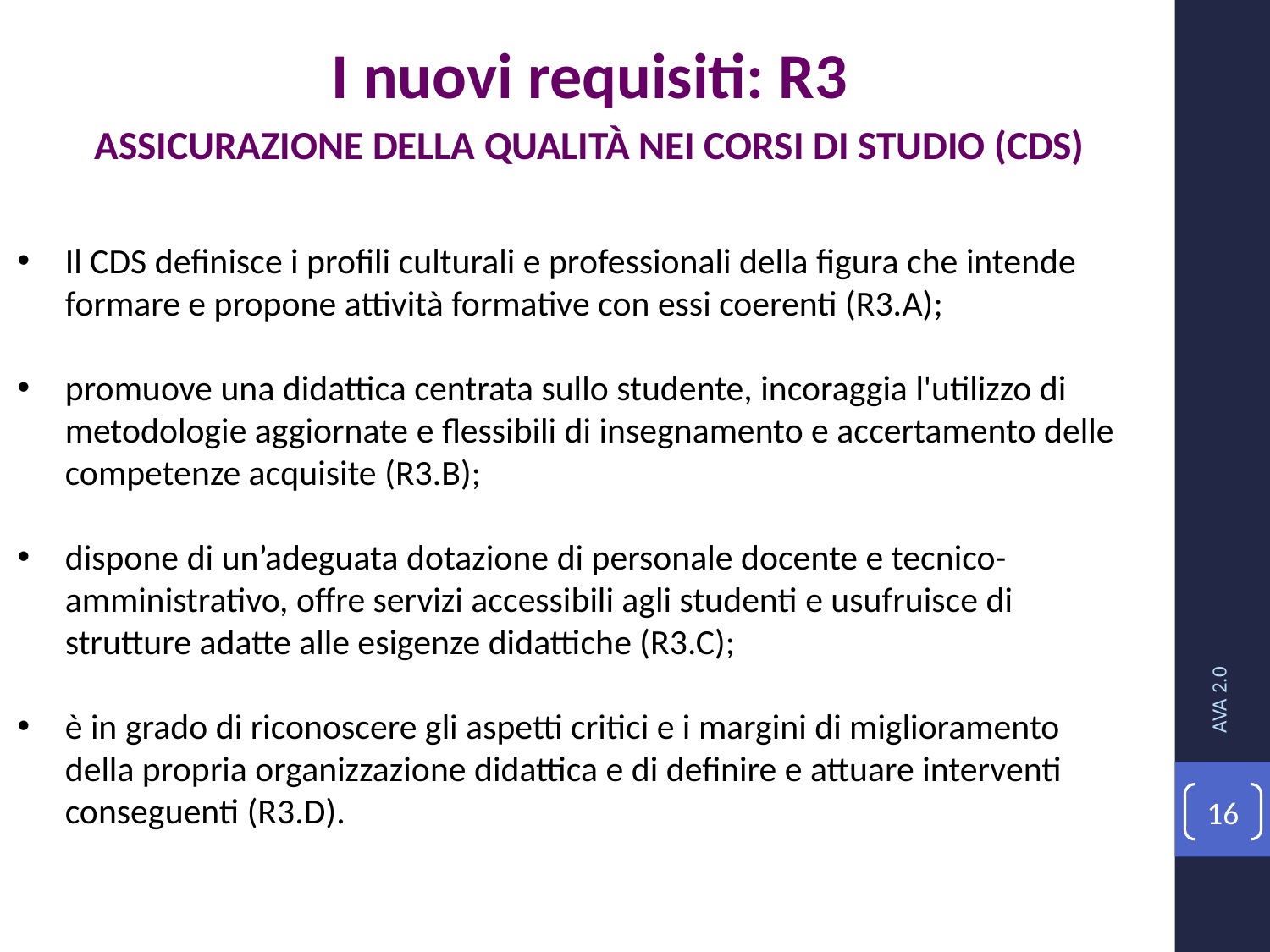

I nuovi requisiti: R3
ASSICURAZIONE DELLA QUALITÀ NEI CORSI DI STUDIO (CDS)

Il CDS definisce i profili culturali e professionali della figura che intende formare e propone attività formative con essi coerenti (R3.A);

promuove una didattica centrata sullo studente, incoraggia l'utilizzo di metodologie aggiornate e flessibili di insegnamento e accertamento delle competenze acquisite (R3.B);

dispone di un’adeguata dotazione di personale docente e tecnico-amministrativo, offre servizi accessibili agli studenti e usufruisce di strutture adatte alle esigenze didattiche (R3.C);

è in grado di riconoscere gli aspetti critici e i margini di miglioramento della propria organizzazione didattica e di definire e attuare interventi conseguenti (R3.D).
AVA 2.0
16